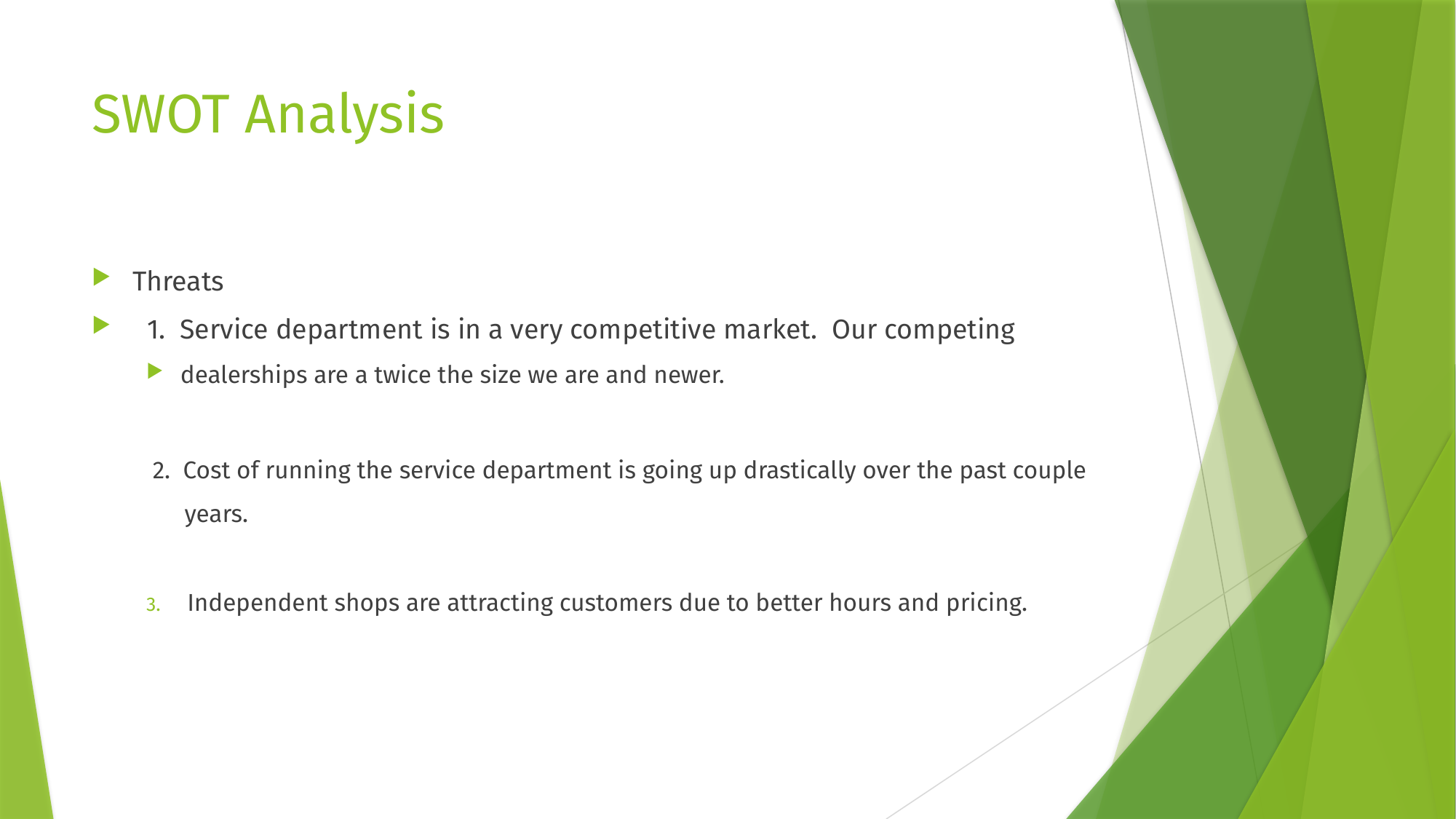

# SWOT Analysis
Threats
  1.  Service department is in a very competitive market.  Our competing
dealerships are a twice the size we are and newer.

 2.  Cost of running the service department is going up drastically over the past couple
      years.

Independent shops are attracting customers due to better hours and pricing.